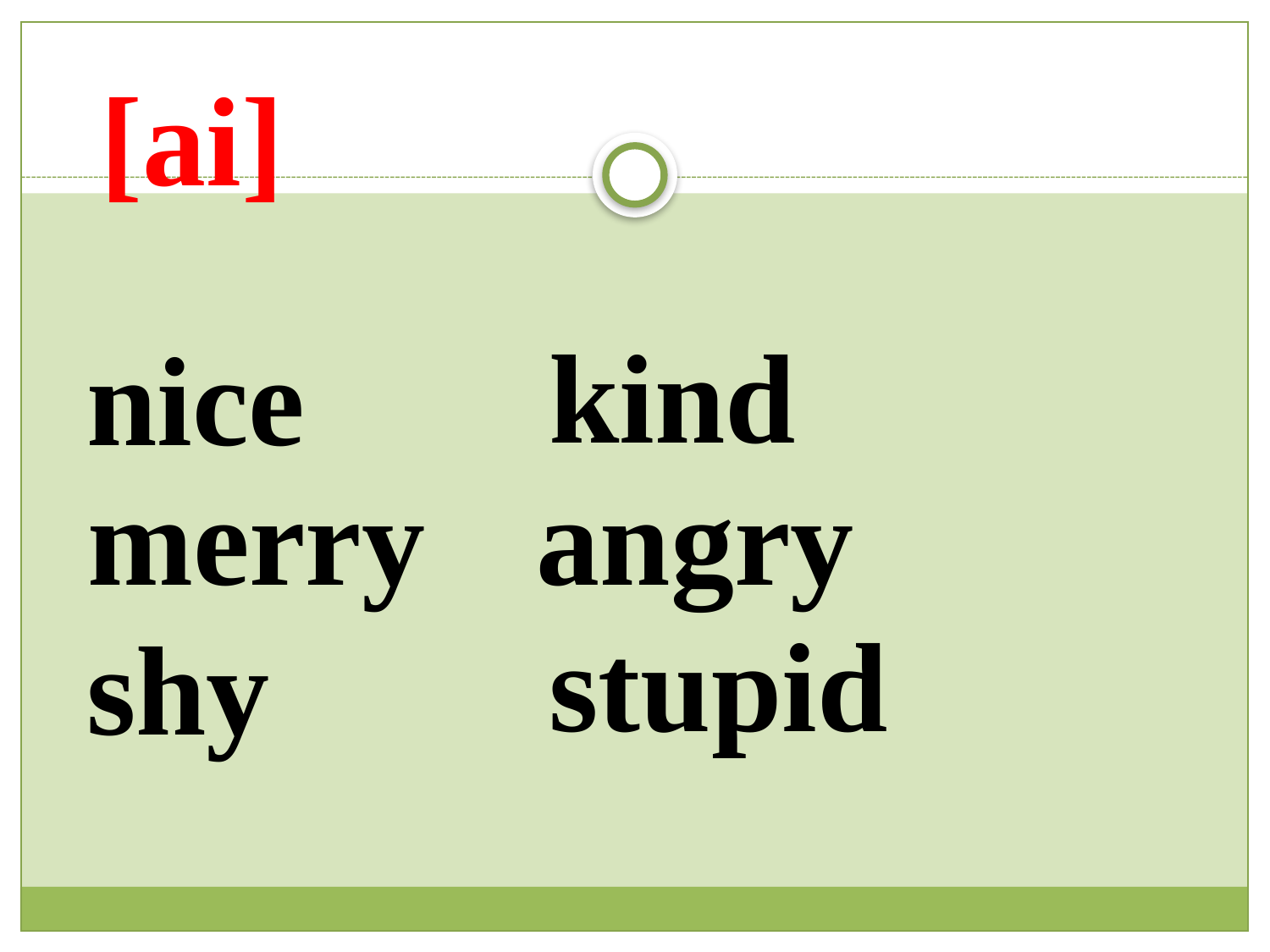

[ai]
kind
nice
angry
merry
stupid
shy